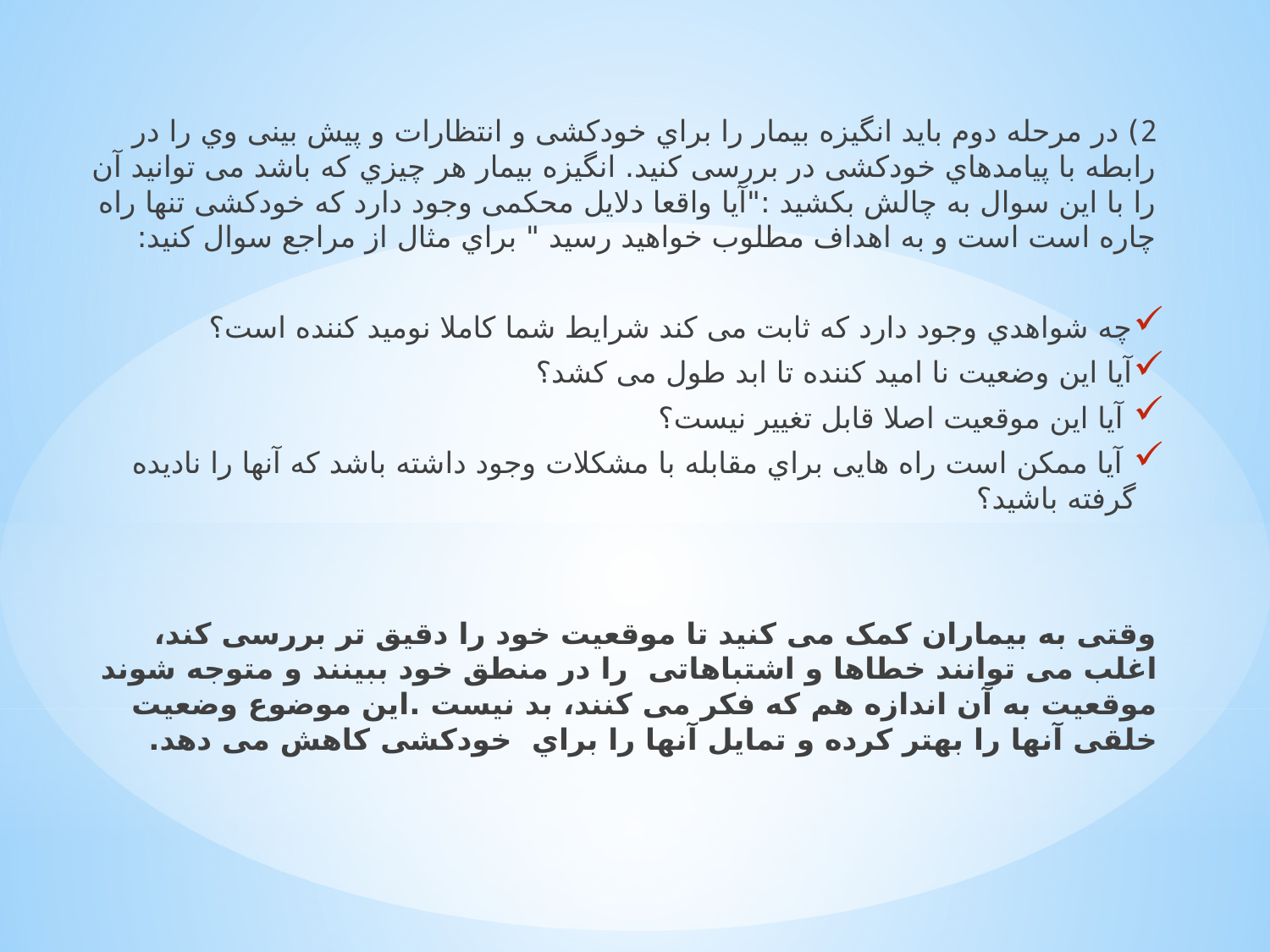

2) در ﻣﺮﺣﻠﻪ دوم ﺑﺎﯾﺪ اﻧﮕﯿﺰه ﺑﯿﻤﺎر را ﺑﺮاي ﺧﻮدﮐﺸﯽ و اﻧﺘﻈﺎرات و ﭘﯿﺶ ﺑﯿﻨﯽ وي را در راﺑﻄﻪ ﺑﺎ ﭘﯿﺎﻣﺪﻫﺎي ﺧﻮدﮐﺸﯽ در ﺑﺮرﺳﯽ ﮐﻨﯿﺪ. اﻧﮕﯿﺰه ﺑﯿﻤﺎر ﻫﺮ ﭼﯿﺰي ﮐﻪ ﺑﺎﺷﺪ ﻣﯽ ﺗﻮاﻧﯿﺪ آن را ﺑﺎ اﯾﻦ ﺳﻮال ﺑﻪ ﭼﺎﻟﺶ ﺑﮑﺸﯿﺪ :"آﯾﺎ واﻗﻌﺎ دﻻﯾﻞ ﻣﺤﮑﻤﯽ وﺟﻮد دارد ﮐﻪ ﺧﻮدﮐﺸﯽ ﺗﻨﻬﺎ راه ﭼﺎره اﺳﺖ اﺳﺖ و ﺑﻪ اﻫﺪاف ﻣﻄﻠﻮب ﺧﻮاﻫﯿﺪ رﺳﯿﺪ " ﺑﺮاي ﻣﺜﺎل از ﻣﺮاﺟﻊ ﺳﻮال ﮐﻨﯿﺪ:

ﭼﻪ ﺷﻮاﻫﺪي وﺟﻮد دارد ﮐﻪ ﺛﺎﺑﺖ ﻣﯽ ﮐﻨﺪ ﺷﺮاﯾﻂ ﺷﻤﺎ ﮐﺎﻣﻼ ﻧﻮﻣﯿﺪ ﮐﻨﻨﺪه اﺳﺖ؟
آﯾﺎ اﯾﻦ وﺿﻌﯿﺖ ﻧﺎ اﻣﯿﺪ ﮐﻨﻨﺪه ﺗﺎ اﺑﺪ ﻃﻮل ﻣﯽ ﮐﺸﺪ؟
 آﯾﺎ اﯾﻦ ﻣﻮﻗﻌﯿﺖ اﺻﻼ ﻗﺎﺑﻞ ﺗﻐﯿﯿﺮ ﻧﯿﺴﺖ؟
 آﯾﺎ ﻣﻤﮑﻦ اﺳﺖ راه ﻫﺎﯾﯽ ﺑﺮاي ﻣﻘﺎﺑﻠﻪ ﺑﺎ ﻣﺸﮑﻼت وﺟﻮد داﺷﺘﻪ ﺑﺎﺷﺪ ﮐﻪ آﻧﻬﺎ را ﻧﺎدﯾﺪه ﮔﺮﻓﺘﻪ ﺑﺎﺷﯿﺪ؟

وﻗﺘﯽ ﺑﻪ ﺑﯿﻤﺎران ﮐﻤﮏ ﻣﯽ ﮐﻨﯿﺪ ﺗﺎ ﻣﻮﻗﻌﯿﺖ ﺧﻮد را دﻗﯿﻖ ﺗﺮ ﺑﺮرﺳﯽ ﮐﻨﺪ، اﻏﻠﺐ ﻣﯽ ﺗﻮاﻧﻨﺪ ﺧﻄﺎﻫﺎ و اﺷﺘﺒﺎﻫﺎﺗﯽ  را در ﻣﻨﻄﻖ ﺧﻮد ﺑﺒﯿﻨﻨﺪ و ﻣﺘﻮﺟﻪ ﺷﻮﻧﺪ ﻣﻮﻗﻌﯿﺖ ﺑﻪ آن اﻧﺪازه ﻫﻢ ﮐﻪ ﻓﮑﺮ ﻣﯽ ﮐﻨﻨﺪ، ﺑﺪ ﻧﯿﺴﺖ .اﯾﻦ ﻣﻮﺿﻮع وﺿﻌﯿﺖ ﺧﻠﻘﯽ آﻧﻬﺎ را ﺑﻬﺘﺮ ﮐﺮده و ﺗﻤﺎﯾﻞ آﻧﻬﺎ را ﺑﺮاي  ﺧﻮدﮐﺸﯽ ﮐﺎﻫﺶ ﻣﯽ دﻫﺪ.